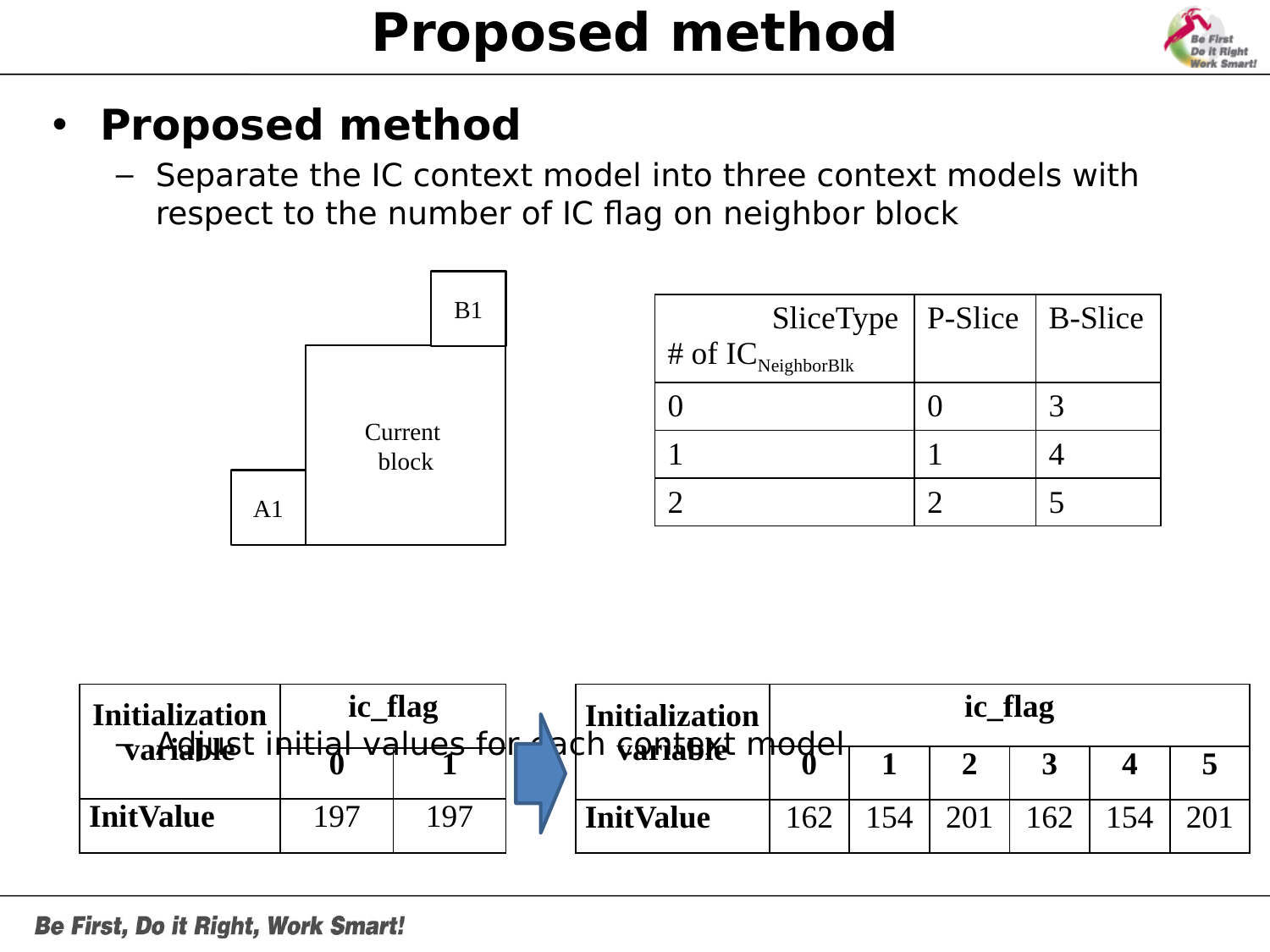

# Proposed method
Proposed method
Separate the IC context model into three context models with respect to the number of IC flag on neighbor block

Adjust initial values for each context model

B1
| SliceType # of ICNeighborBlk | P-Slice | B-Slice |
| --- | --- | --- |
| 0 | 0 | 3 |
| 1 | 1 | 4 |
| 2 | 2 | 5 |
Current
block
A1
| Initialization variable | ic\_flag |  |
| --- | --- | --- |
|  | 0 | 1 |
| InitValue | 197 | 197 |
| Initialization variable | ic\_flag |  |  |  |  |  |
| --- | --- | --- | --- | --- | --- | --- |
|  | 0 | 1 | 2 | 3 | 4 | 5 |
| InitValue | 162 | 154 | 201 | 162 | 154 | 201 |